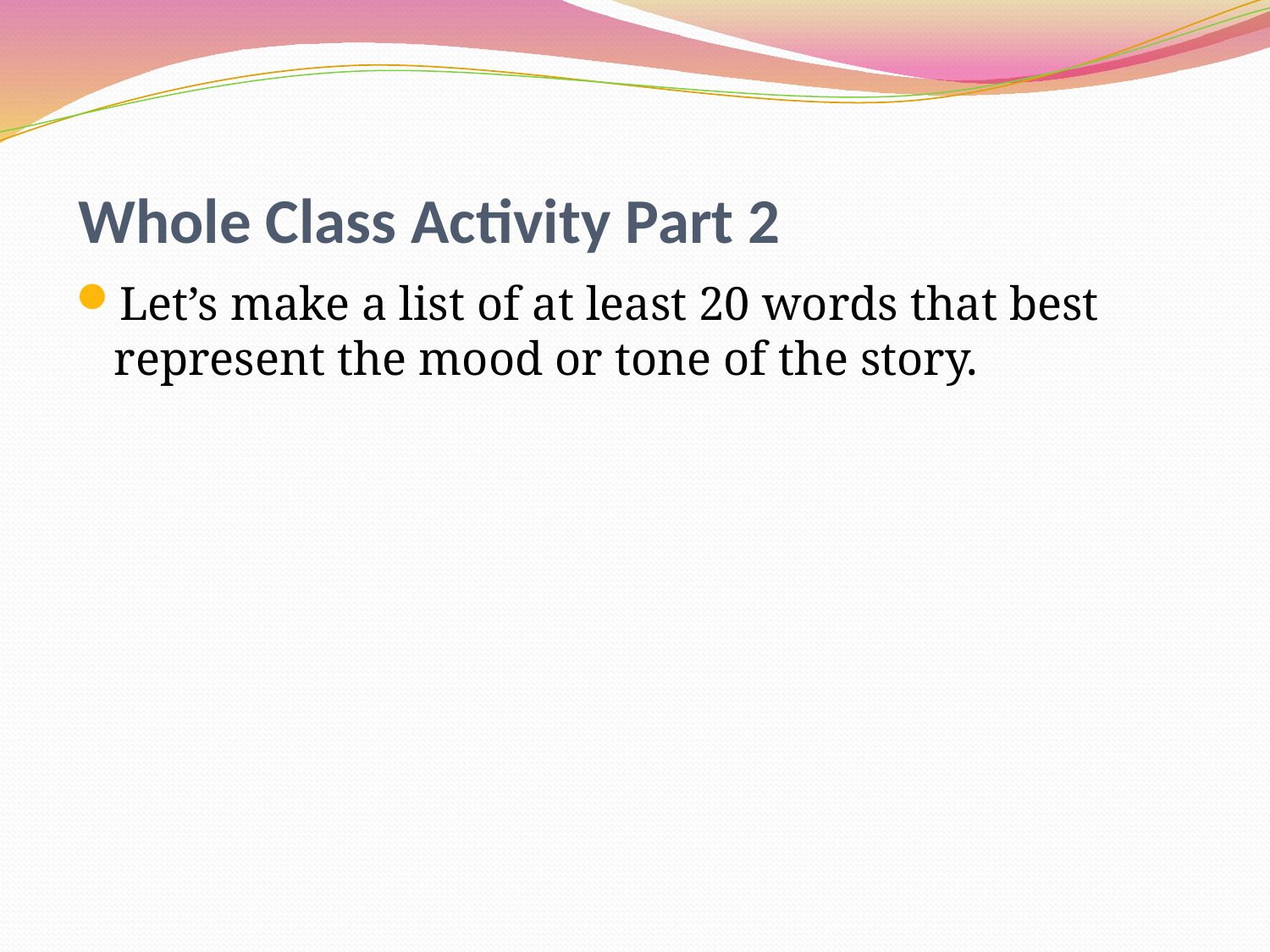

# Whole Class Activity Part 2
Let’s make a list of at least 20 words that best represent the mood or tone of the story.